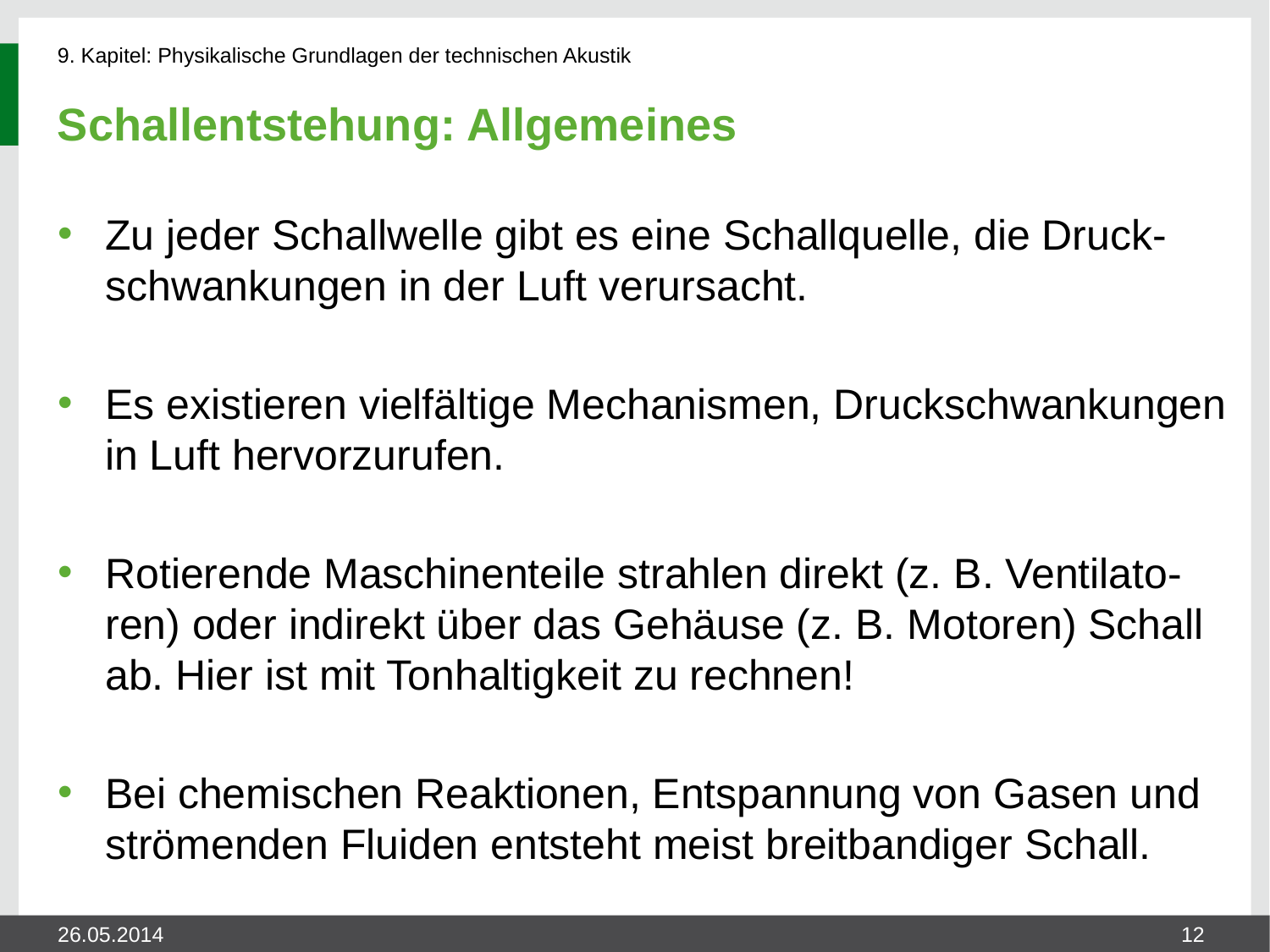

# Schallentstehung: Allgemeines
Zu jeder Schallwelle gibt es eine Schallquelle, die Druck-schwankungen in der Luft verursacht.

Es existieren vielfältige Mechanismen, Druckschwankungen in Luft hervorzurufen.

Rotierende Maschinenteile strahlen direkt (z. B. Ventilato-ren) oder indirekt über das Gehäuse (z. B. Motoren) Schall ab. Hier ist mit Tonhaltigkeit zu rechnen!

Bei chemischen Reaktionen, Entspannung von Gasen und strömenden Fluiden entsteht meist breitbandiger Schall.

26.05.2014
12